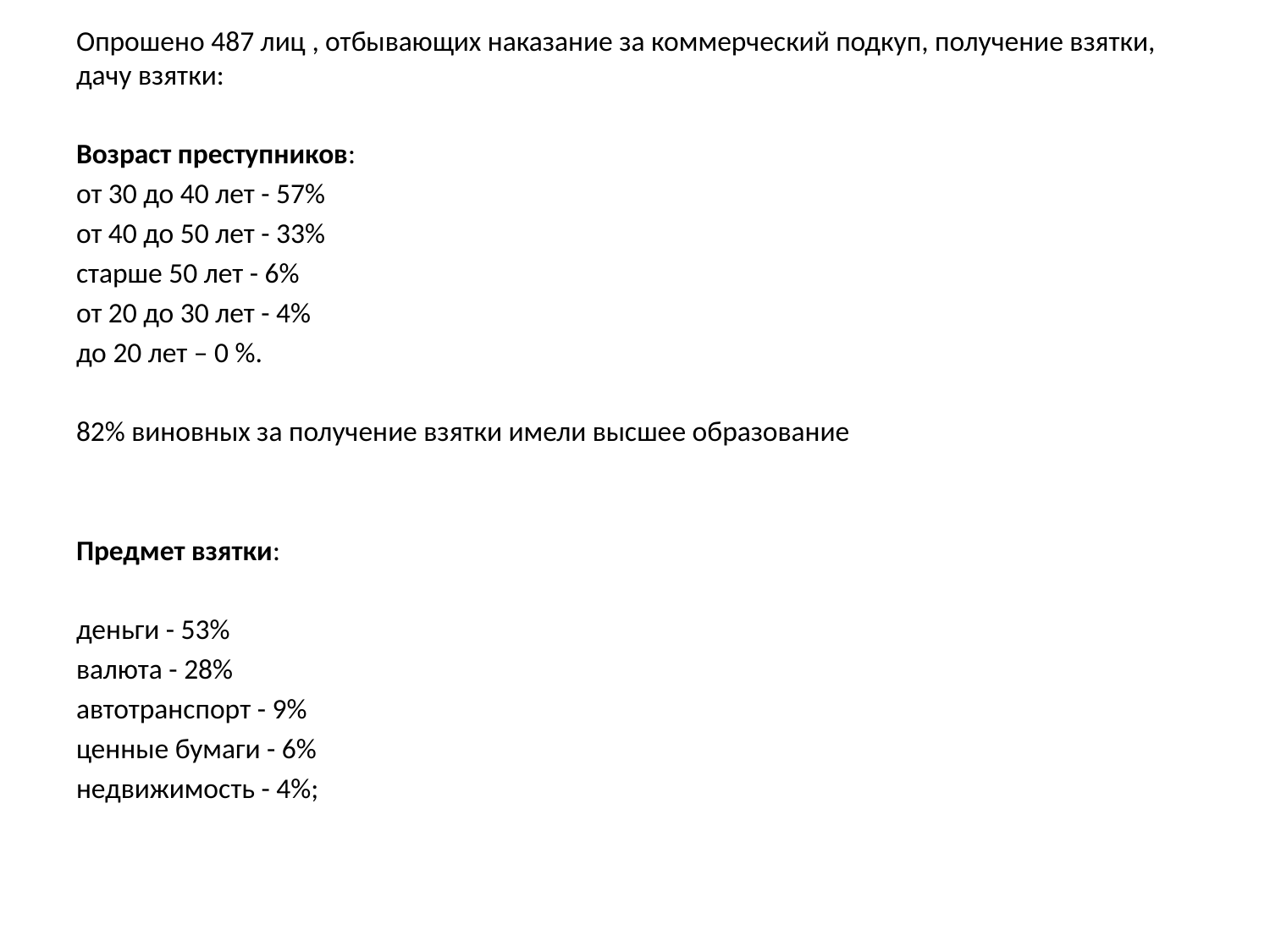

Опрошено 487 лиц , отбывающих наказание за коммерческий подкуп, получение взятки, дачу взятки:

Возраст преступников:
от 30 до 40 лет - 57%
от 40 до 50 лет - 33%
старше 50 лет - 6%
от 20 до 30 лет - 4%
до 20 лет – 0 %.

82% виновных за получение взятки имели высшее образование

Предмет взятки:

деньги - 53%
валюта - 28%
автотранспорт - 9%
ценные бумаги - 6%
недвижимость - 4%;